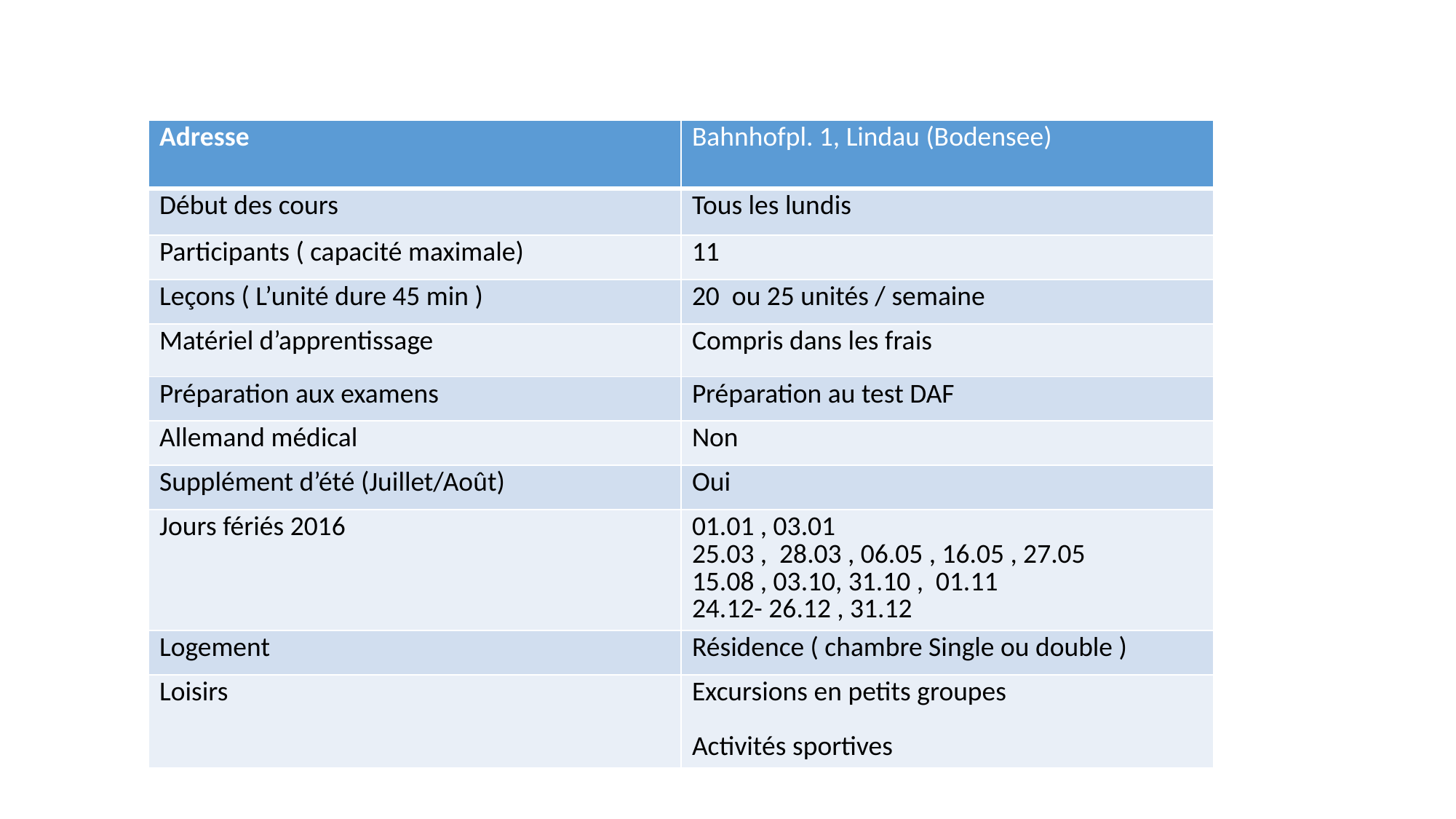

| Adresse | Bahnhofpl. 1, Lindau (Bodensee) |
| --- | --- |
| Début des cours | Tous les lundis |
| Participants ( capacité maximale) | 11 |
| Leçons ( L’unité dure 45 min ) | 20 ou 25 unités / semaine |
| Matériel d’apprentissage | Compris dans les frais |
| Préparation aux examens | Préparation au test DAF |
| Allemand médical | Non |
| Supplément d’été (Juillet/Août) | Oui |
| Jours fériés 2016 | 01.01 , 03.01 25.03 , 28.03 , 06.05 , 16.05 , 27.05 15.08 , 03.10, 31.10 , 01.11 24.12- 26.12 , 31.12 |
| Logement | Résidence ( chambre Single ou double ) |
| Loisirs | Excursions en petits groupes Activités sportives |